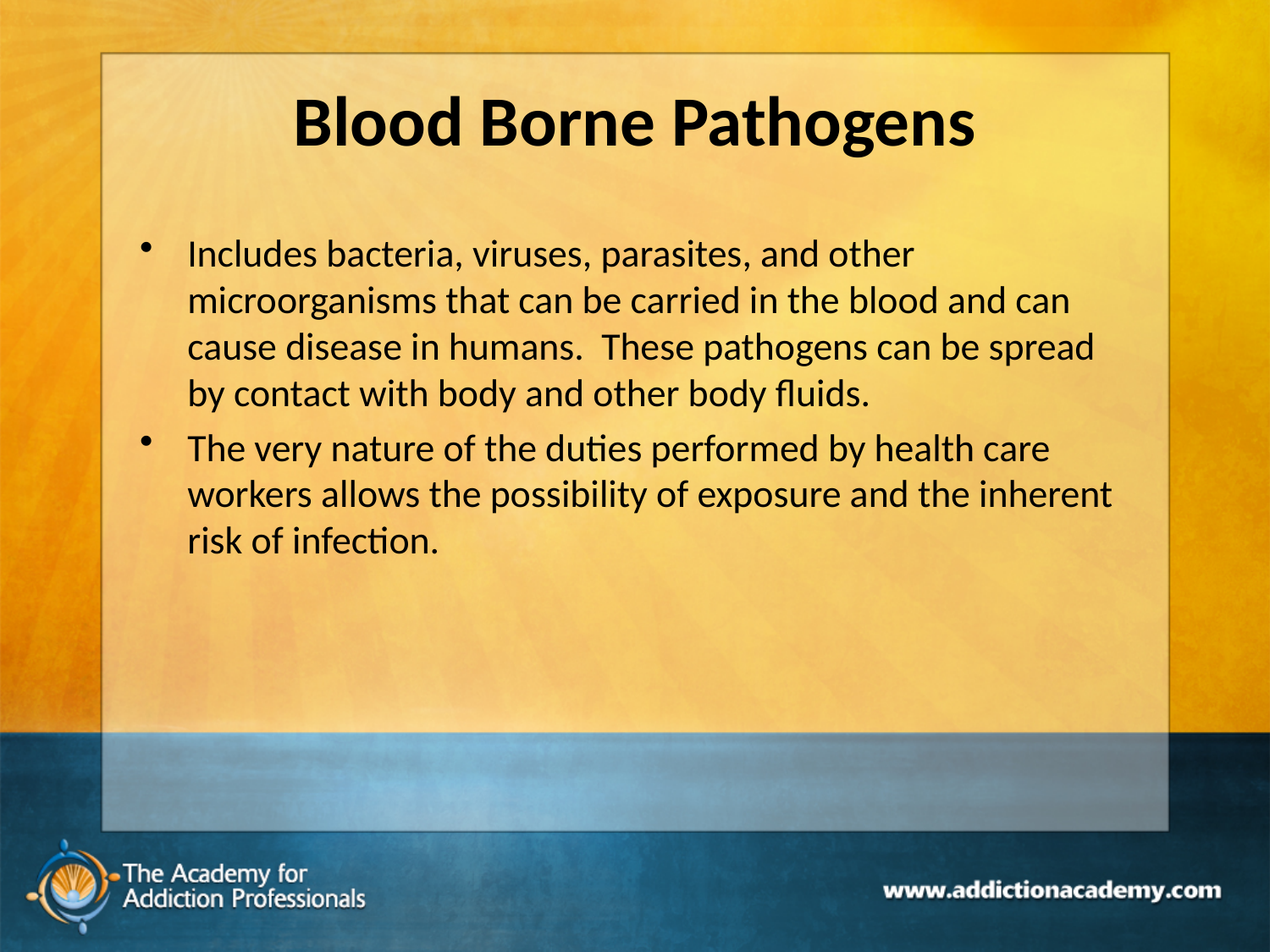

# Blood Borne Pathogens
Includes bacteria, viruses, parasites, and other microorganisms that can be carried in the blood and can cause disease in humans.  These pathogens can be spread by contact with body and other body fluids.
The very nature of the duties performed by health care workers allows the possibility of exposure and the inherent risk of infection.